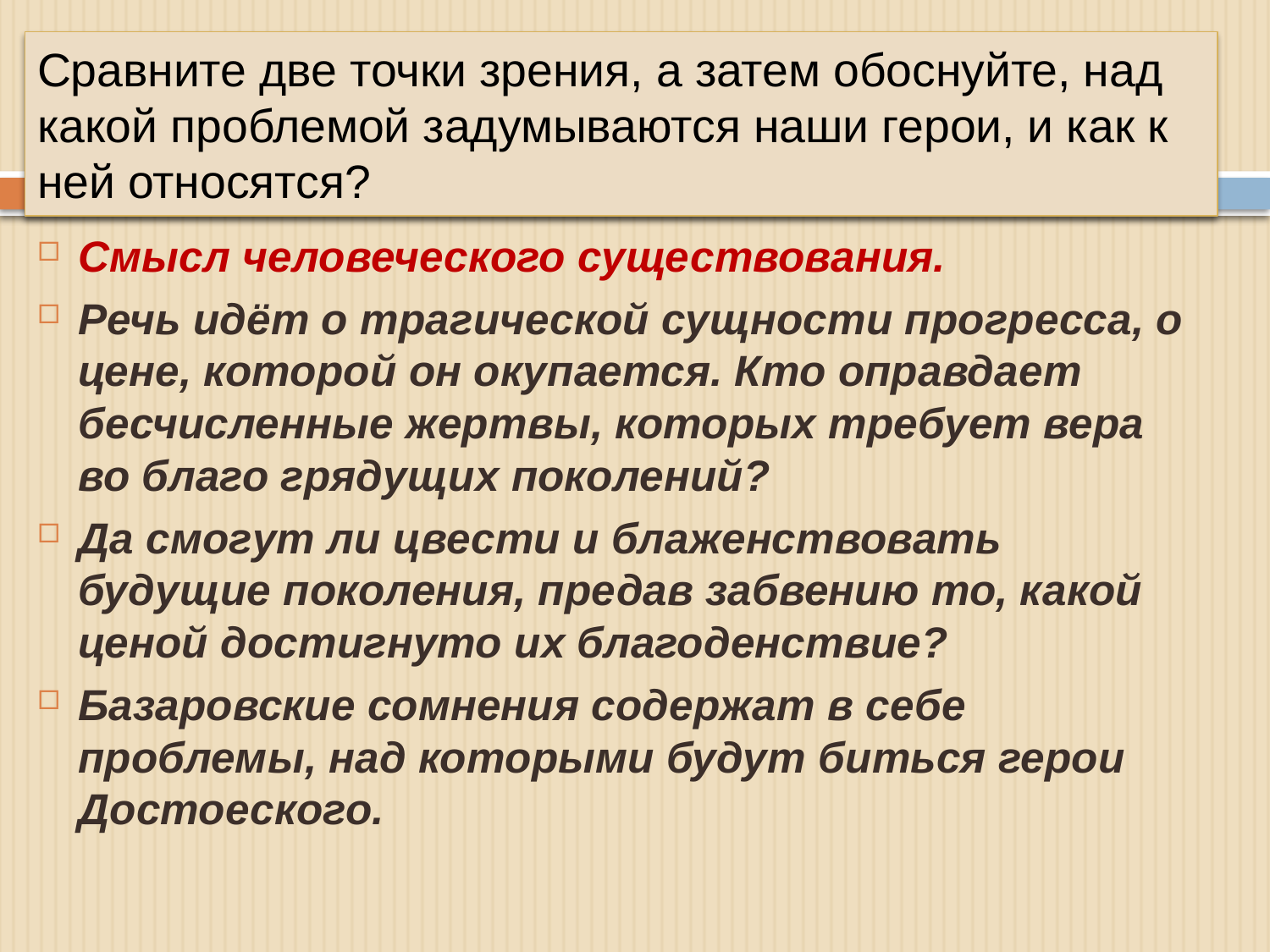

# Сравните две точки зрения, а затем обоснуйте, над какой проблемой задумываются наши герои, и как к ней относятся?
Смысл человеческого существования.
Речь идёт о трагической сущности прогресса, о цене, которой он окупается. Кто оправдает бесчисленные жертвы, которых требует вера во благо грядущих поколений?
Да смогут ли цвести и блаженствовать будущие поколения, предав забвению то, какой ценой достигнуто их благоденствие?
Базаровские сомнения содержат в себе проблемы, над которыми будут биться герои Достоеского.